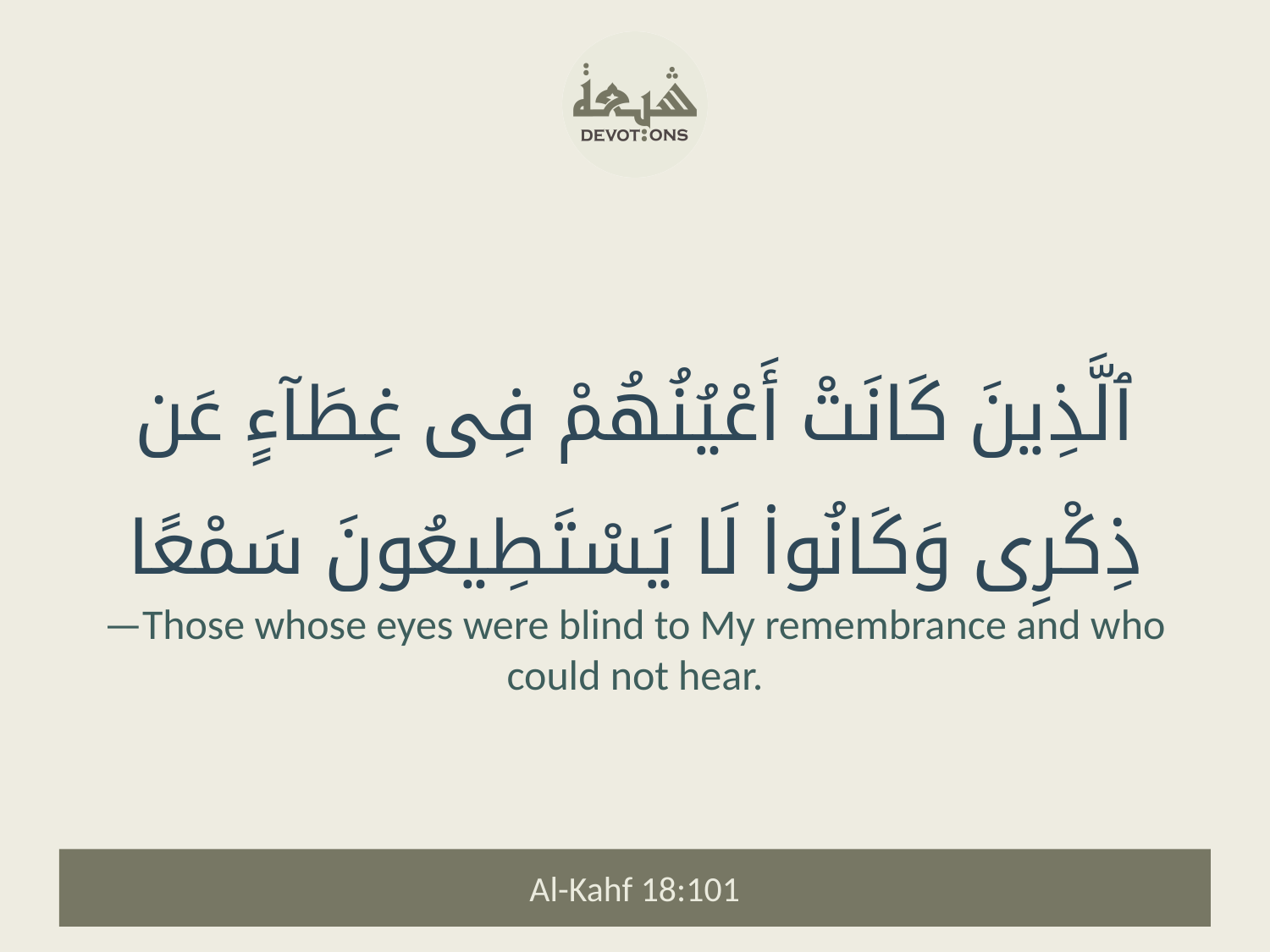

ٱلَّذِينَ كَانَتْ أَعْيُنُهُمْ فِى غِطَآءٍ عَن ذِكْرِى وَكَانُوا۟ لَا يَسْتَطِيعُونَ سَمْعًا
—Those whose eyes were blind to My remembrance and who could not hear.
Al-Kahf 18:101